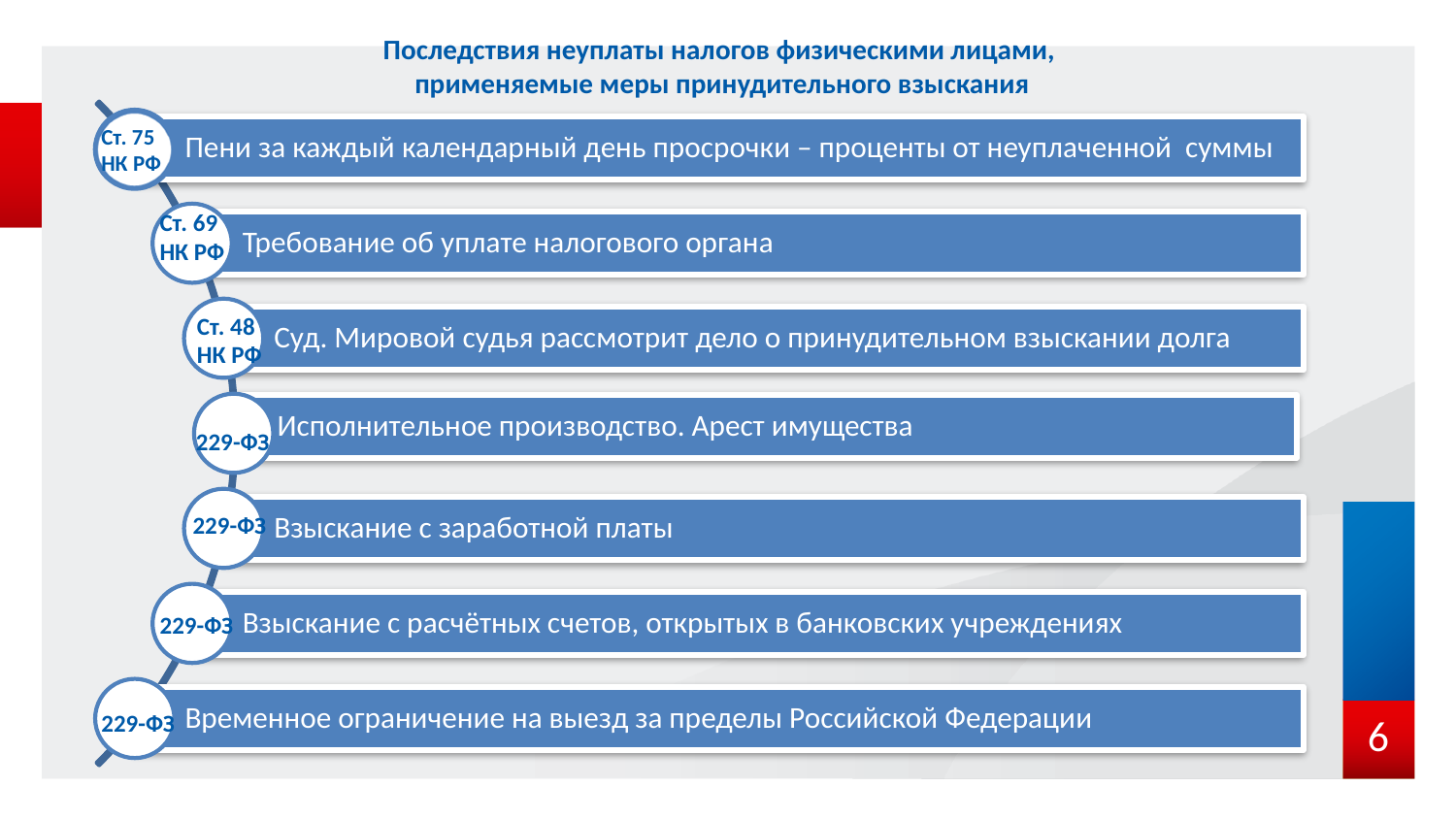

# Последствия неуплаты налогов физическими лицами, применяемые меры принудительного взыскания
Пени за каждый календарный день просрочки – проценты от неуплаченной  суммы
Требование об уплате налогового органа
Суд. Мировой судья рассмотрит дело о принудительном взыскании долга
Исполнительное производство. Арест имущества
Взыскание с заработной платы
Взыскание с расчётных счетов, открытых в банковских учреждениях
Временное ограничение на выезд за пределы Российской Федерации
Ст. 75
НК РФ
Ст. 69
НК РФ
Ст. 48
НК РФ
229-ФЗ
229-ФЗ
229-ФЗ
229-ФЗ
6